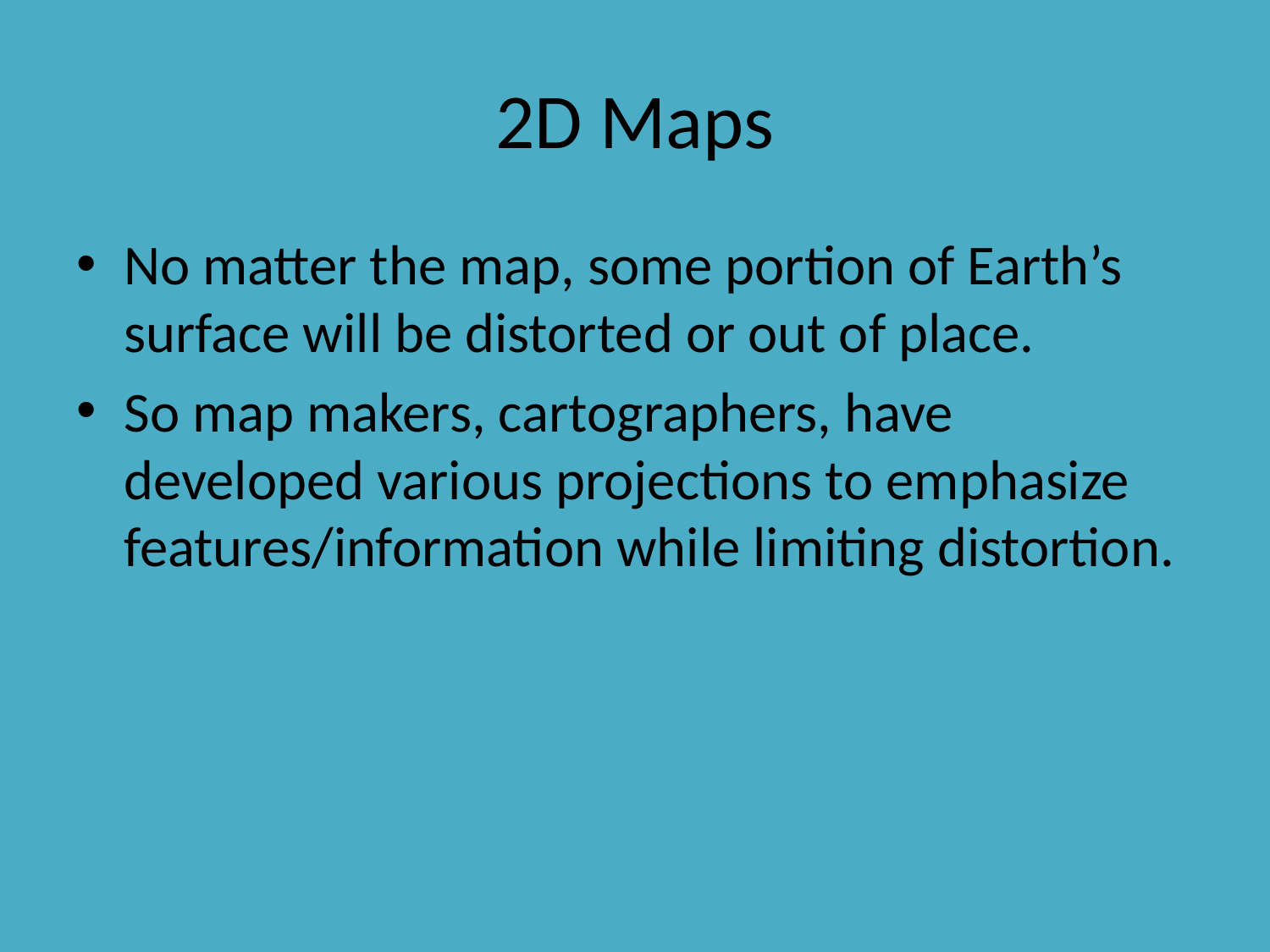

# 2D Maps
No matter the map, some portion of Earth’s surface will be distorted or out of place.
So map makers, cartographers, have developed various projections to emphasize features/information while limiting distortion.